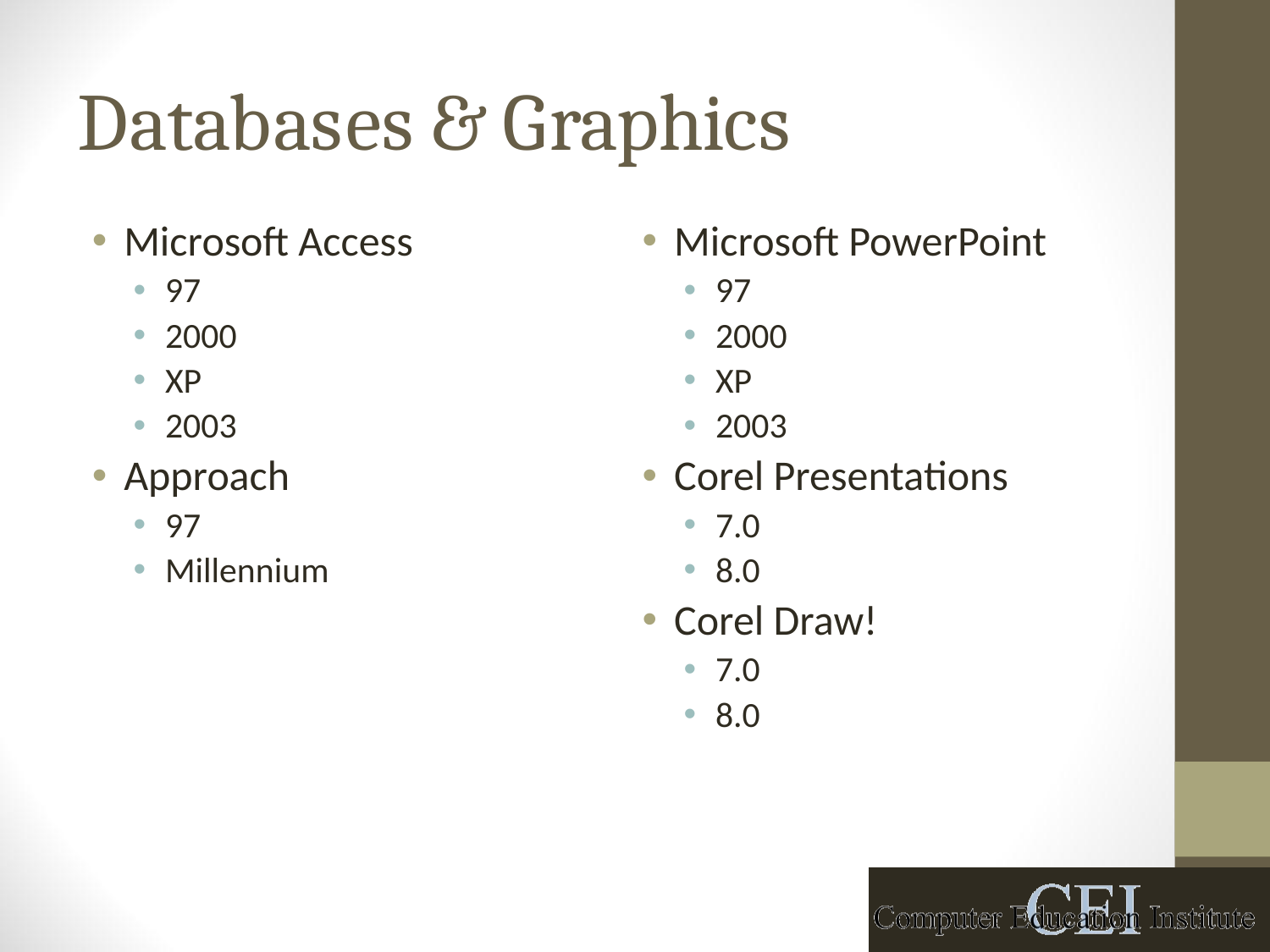

# Databases & Graphics
Microsoft Access
97
2000
XP
2003
Approach
97
Millennium
Microsoft PowerPoint
97
2000
XP
2003
Corel Presentations
7.0
8.0
Corel Draw!
7.0
8.0